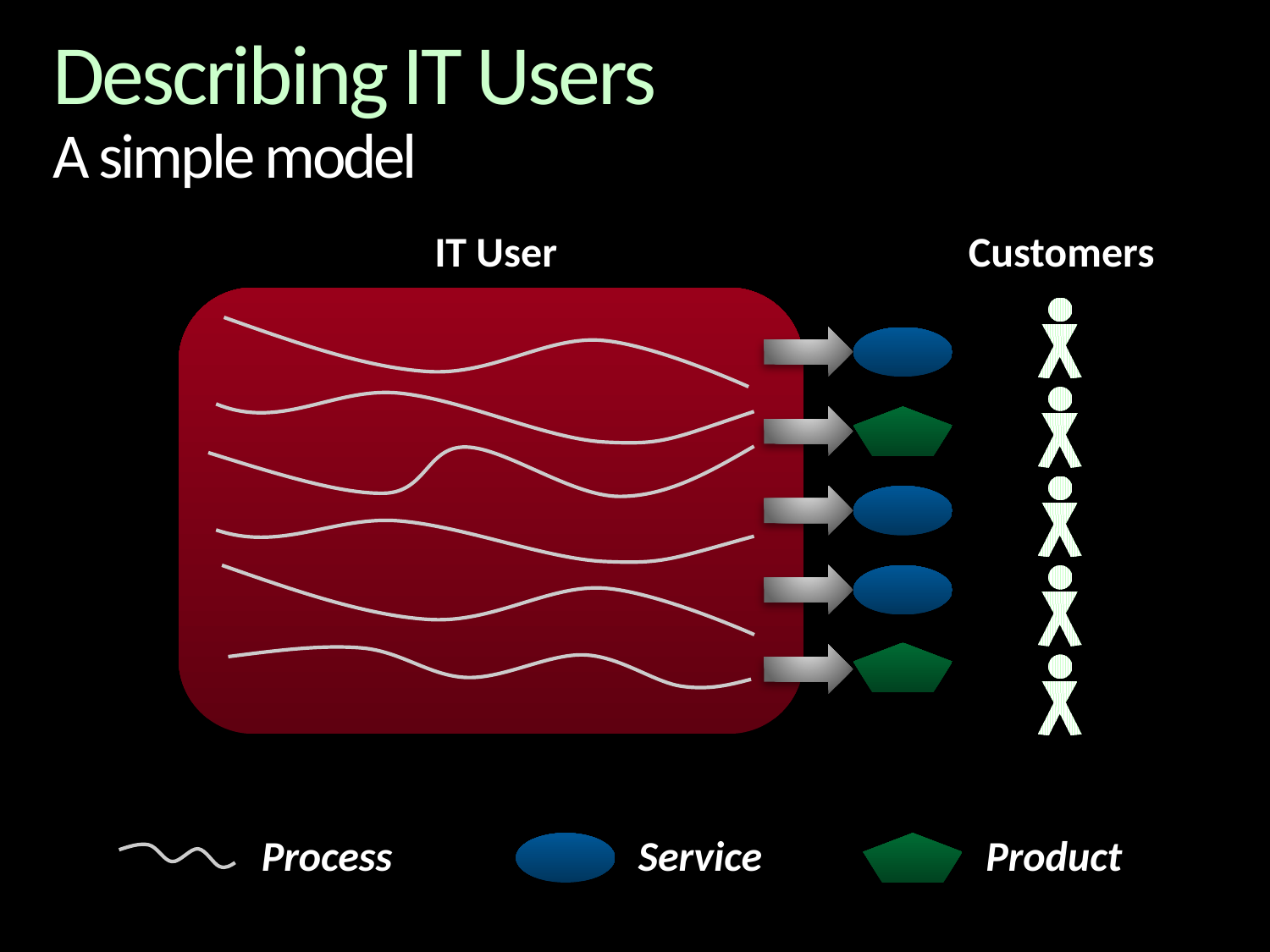

# Describing IT Users A simple model
IT User
Customers

Process

Service
Product